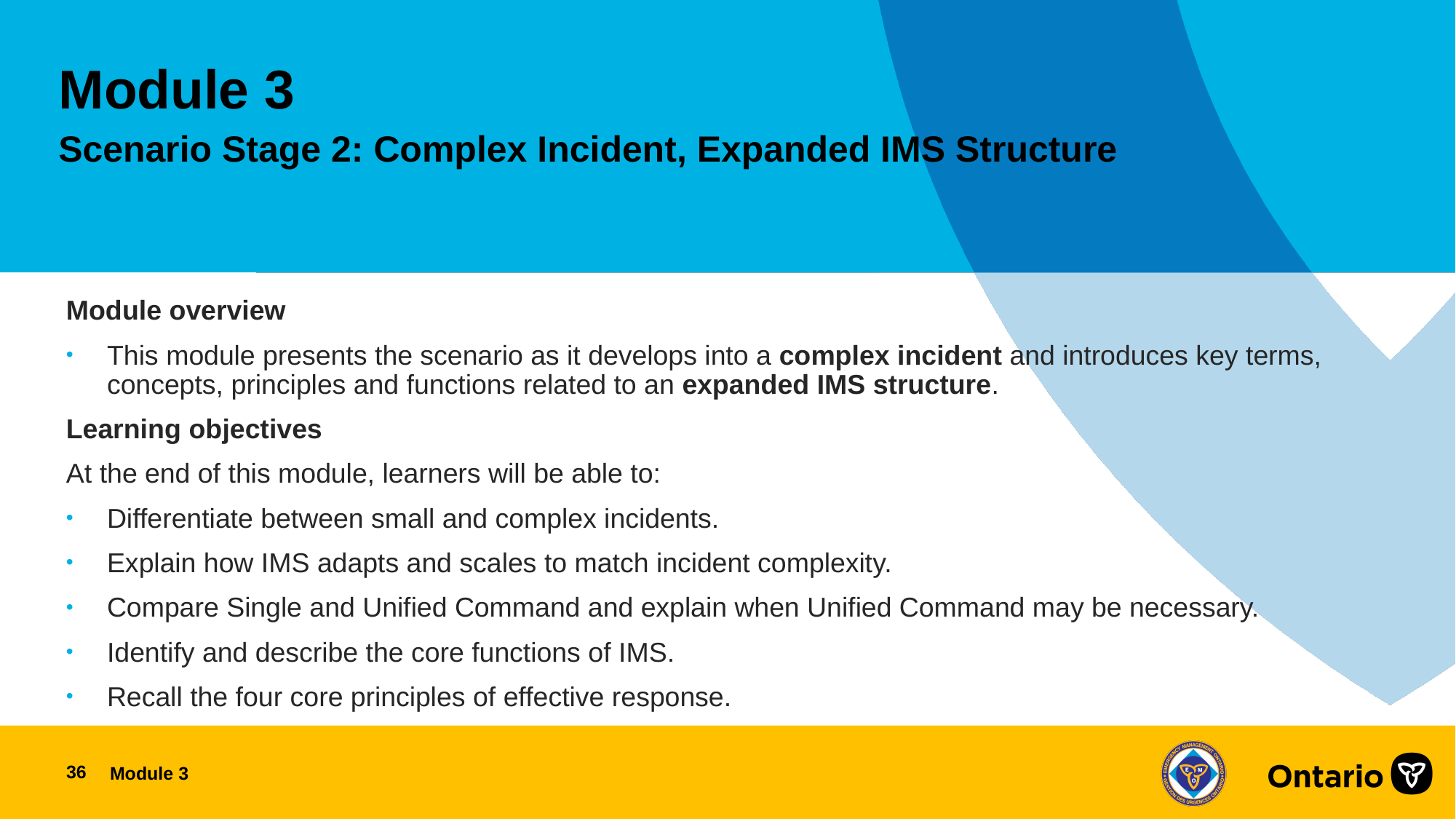

Module 3
Scenario Stage 2: Complex Incident, Expanded IMS Structure
Module overview
This module presents the scenario as it develops into a complex incident and introduces key terms, concepts, principles and functions related to an expanded IMS structure.
Learning objectives
At the end of this module, learners will be able to:
Differentiate between small and complex incidents.
Explain how IMS adapts and scales to match incident complexity.
Compare Single and Unified Command and explain when Unified Command may be necessary.
Identify and describe the core functions of IMS.
Recall the four core principles of effective response.
36
Module 3